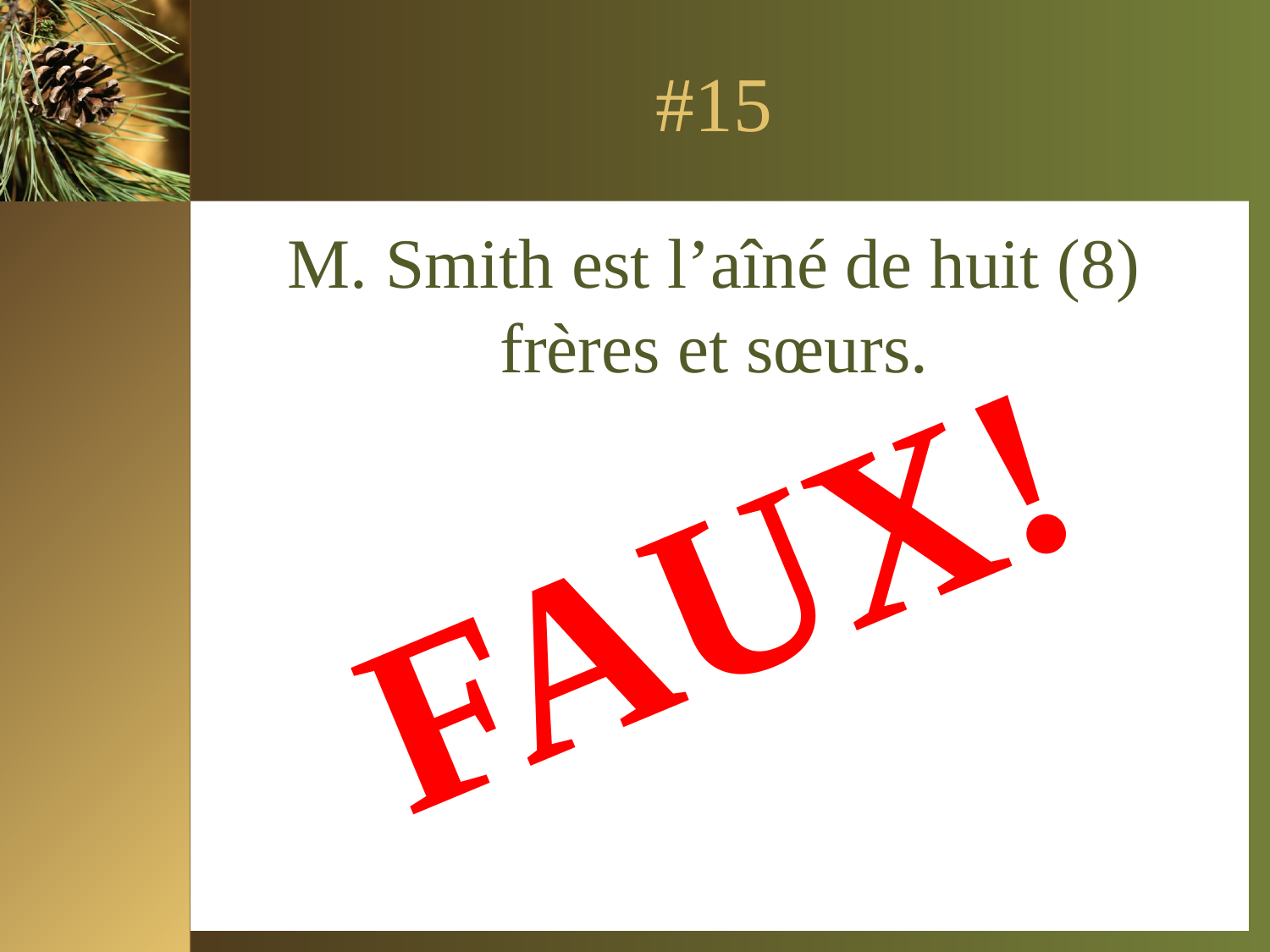

# #15
M. Smith est l’aîné de huit (8) frères et sœurs.
FAUX!